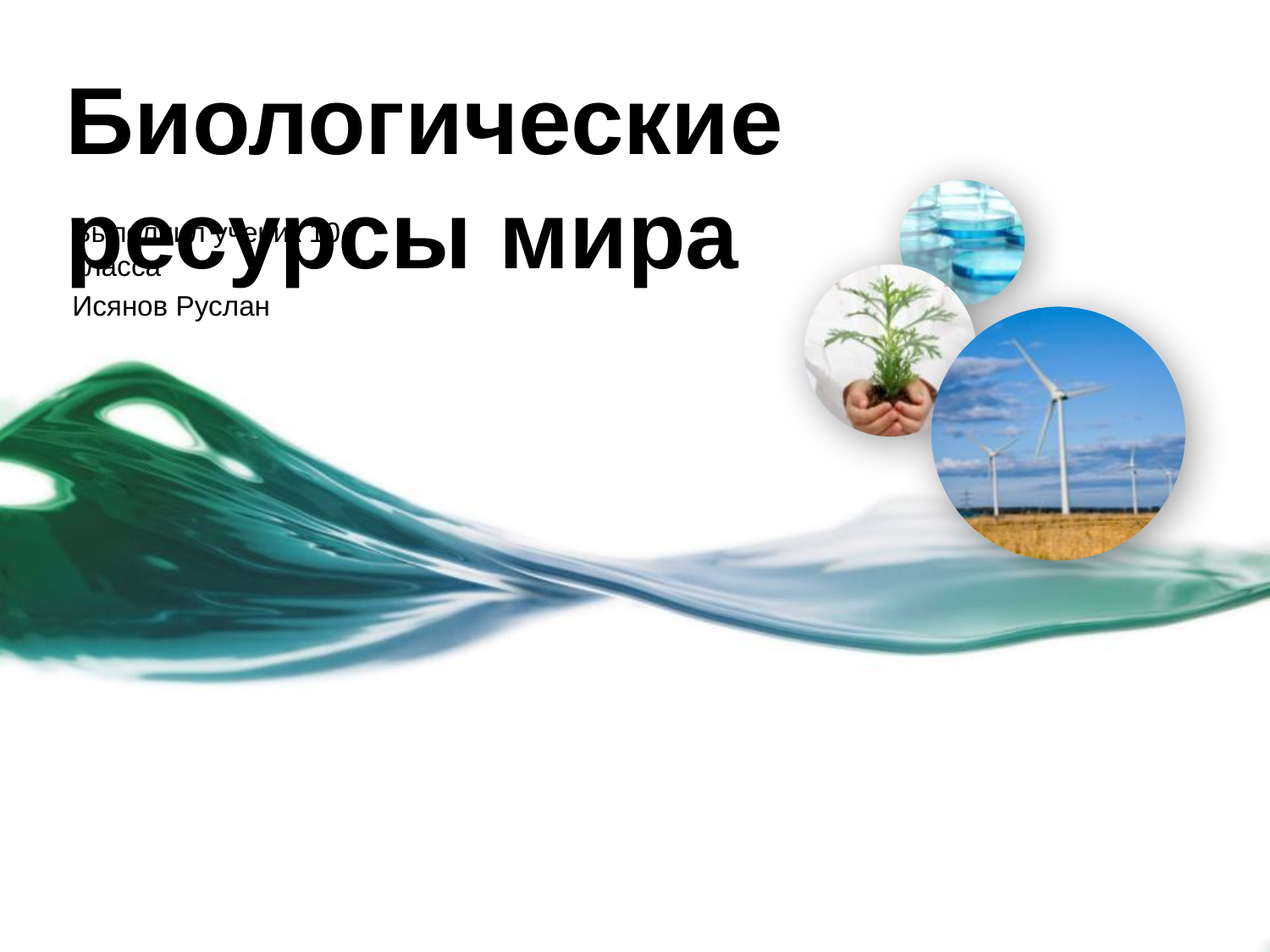

# Биологические ресурсы мира
Выполнил ученик 10 класса
Исянов Руслан